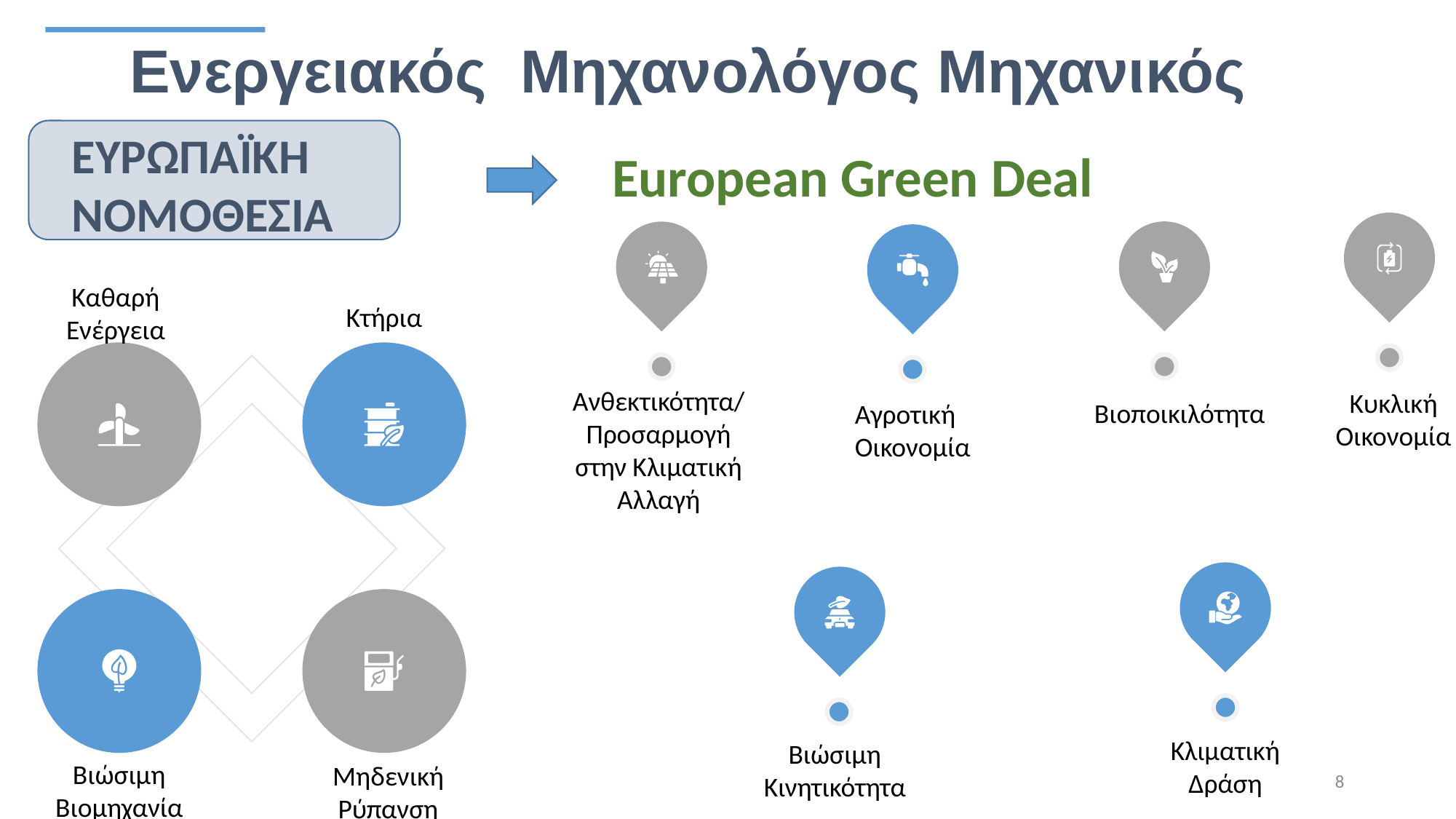

Ενεργειακός  Μηχανολόγος Μηχανικός

ΕΥΡΩΠΑΪΚΗ ΝΟΜΟΘΕΣΙΑ

European Green Deal

Καθαρή Ενέργεια
Κτήρια

Ανθεκτικότητα/Προσαρμογή στην Κλιματική Αλλαγή
Κυκλική Οικονομία
Βιοποικιλότητα
Αγροτική Οικονομία

Κλιματική Δράση
Βιώσιμη Κινητικότητα
Βιώσιμη Βιομηχανία
Μηδενική Ρύπανση
8